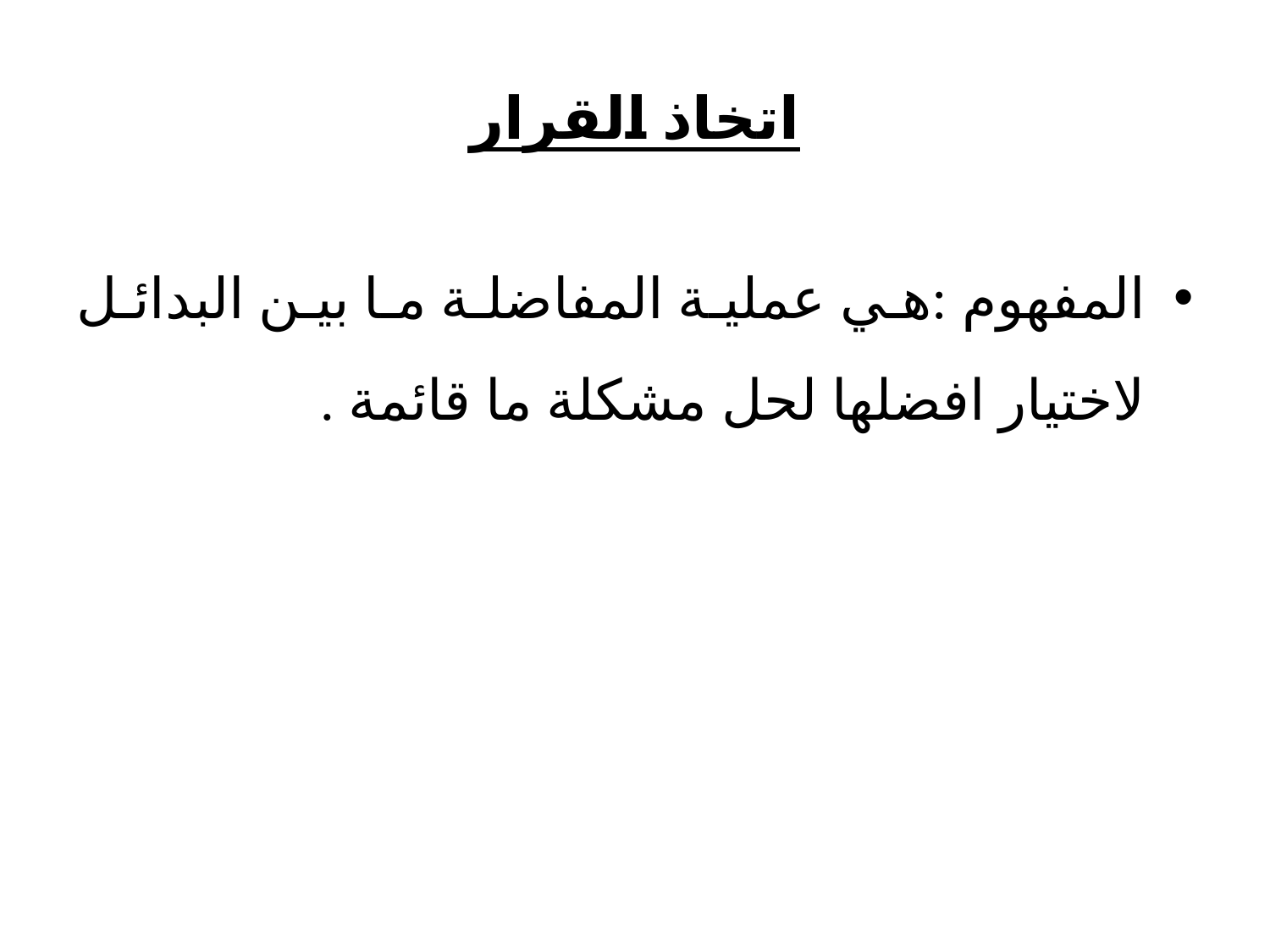

# اتخاذ القرار
المفهوم :هي عملية المفاضلة ما بين البدائل لاختيار افضلها لحل مشكلة ما قائمة .